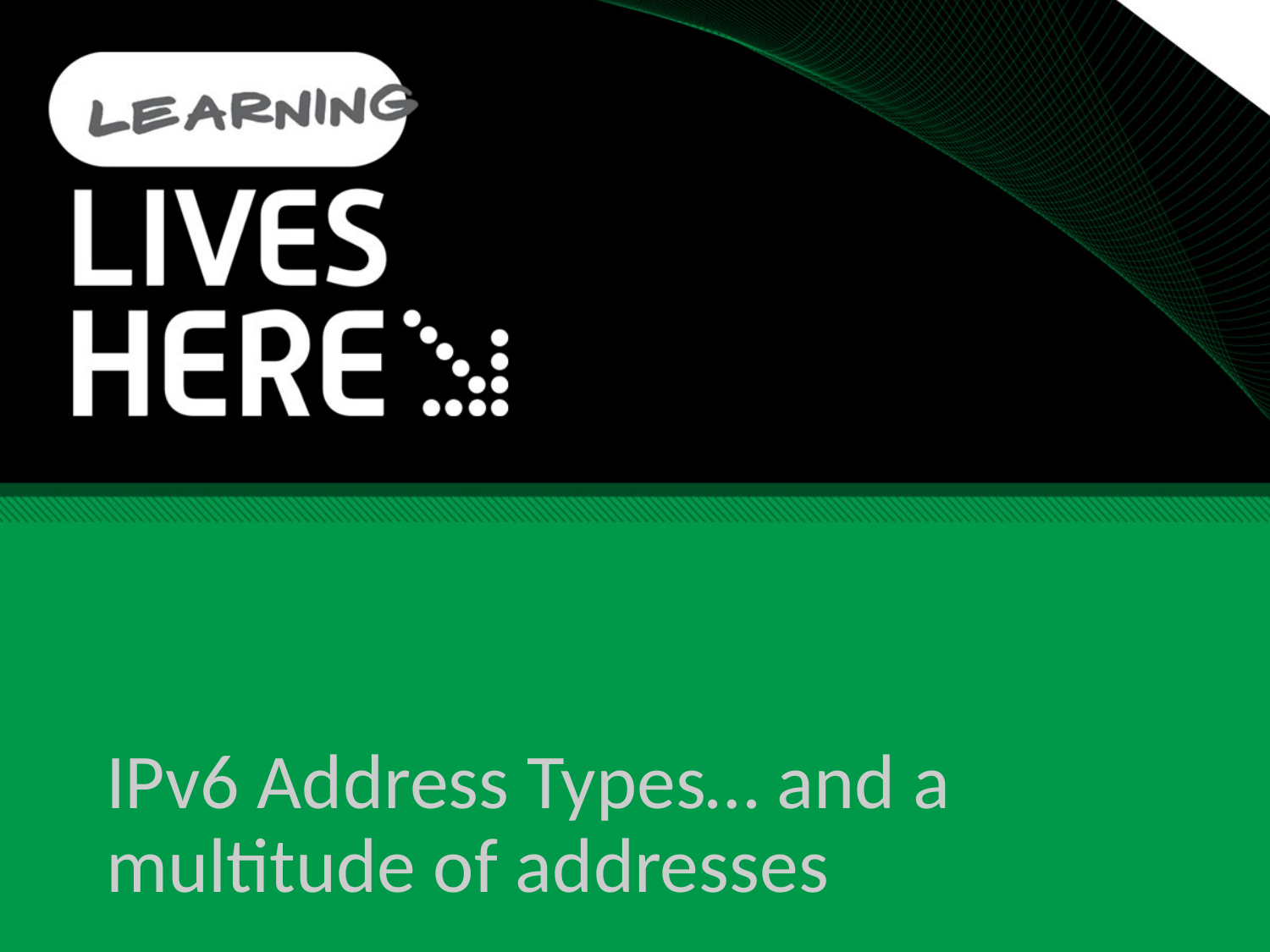

#
IPv6 Address Types… and a multitude of addresses